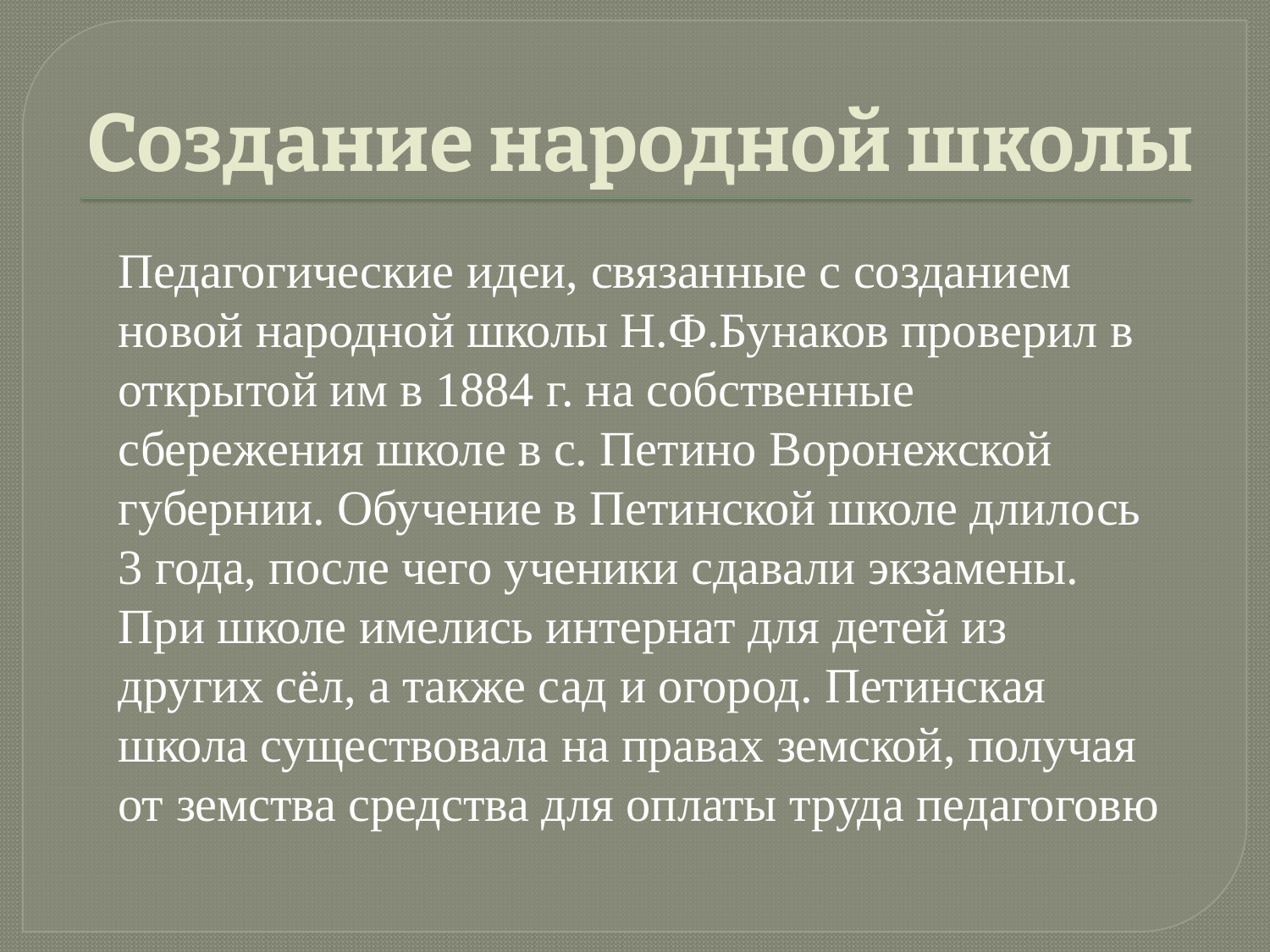

# Создание народной школы
Педагогические идеи, связанные с созданием новой народной школы Н.Ф.Бунаков проверил в открытой им в 1884 г. на собственные сбережения школе в с. Петино Воронежской губернии. Обучение в Петинской школе длилось 3 года, после чего ученики сдавали экзамены. При школе имелись интернат для детей из других сёл, а также сад и огород. Петинская школа существовала на правах земской, получая от земства средства для оплаты труда педагоговю